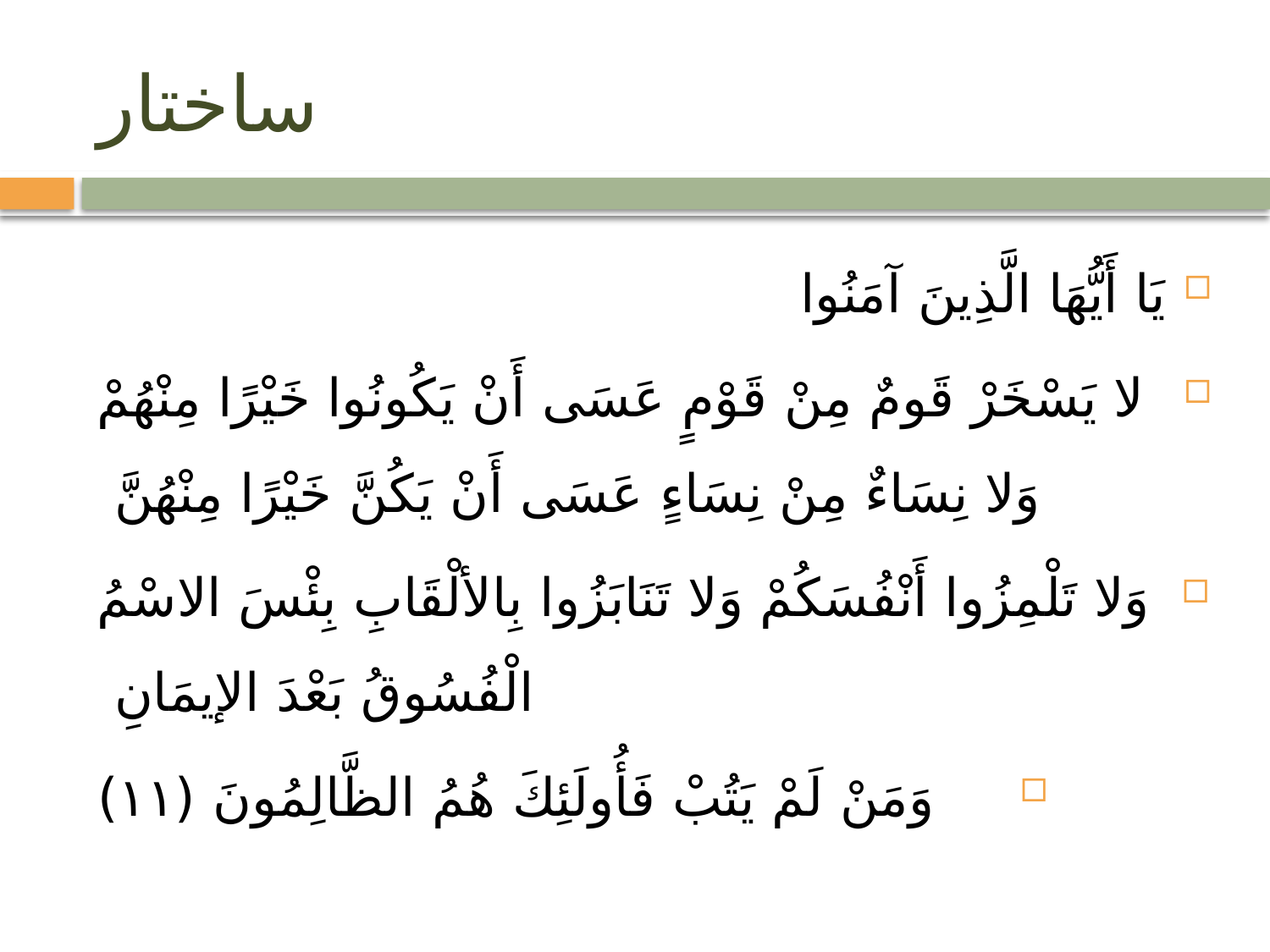

# ساختار
يَا أَيُّهَا الَّذِينَ آمَنُوا
 لا يَسْخَرْ قَومٌ مِنْ قَوْمٍ عَسَى أَنْ يَكُونُوا خَيْرًا مِنْهُمْ وَلا نِسَاءٌ مِنْ نِسَاءٍ عَسَى أَنْ يَكُنَّ خَيْرًا مِنْهُنَّ
وَلا تَلْمِزُوا أَنْفُسَكُمْ وَلا تَنَابَزُوا بِالألْقَابِ بِئْسَ الاسْمُ الْفُسُوقُ بَعْدَ الإيمَانِ
وَمَنْ لَمْ يَتُبْ فَأُولَئِكَ هُمُ الظَّالِمُونَ (١١)